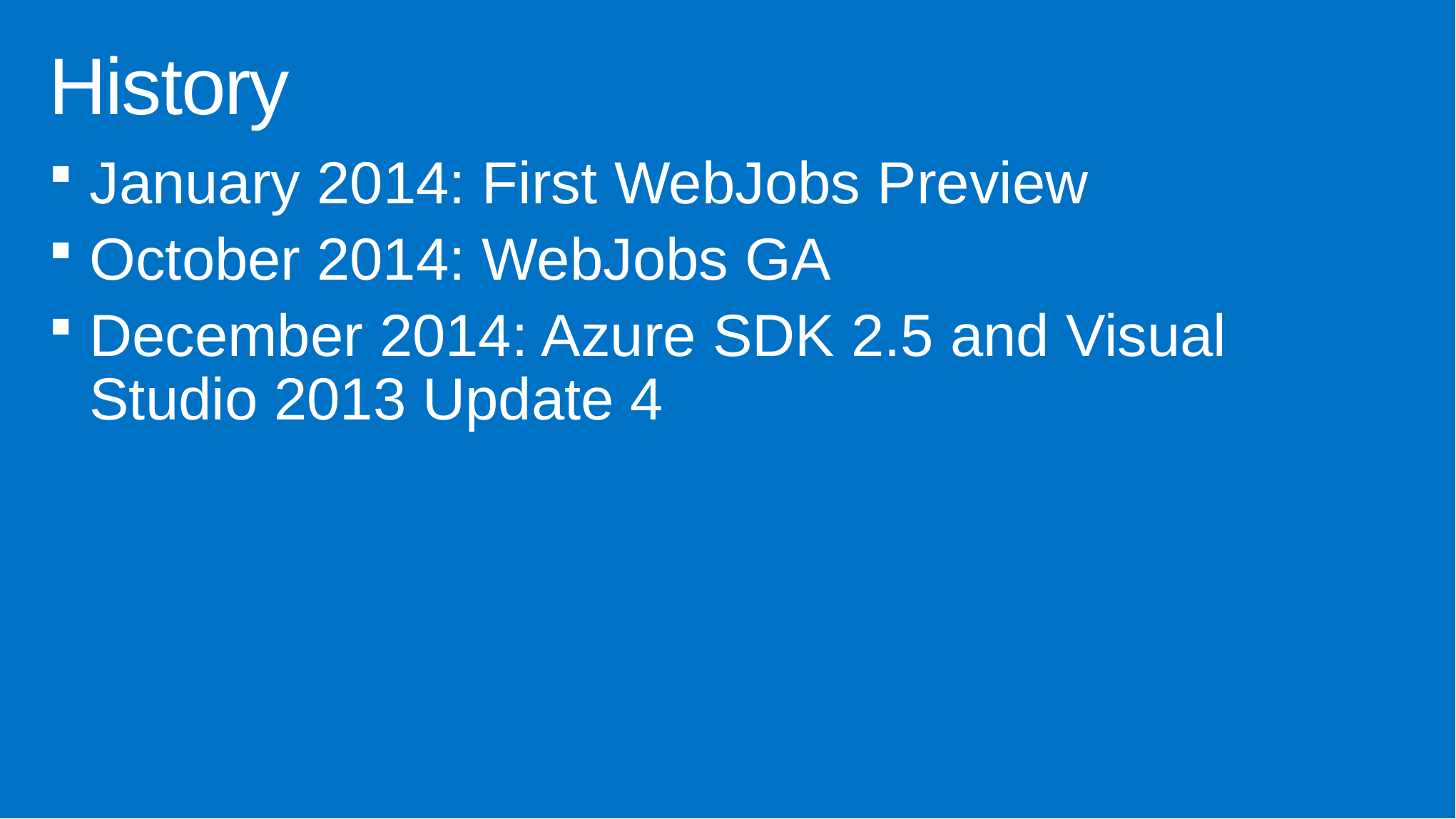

# History
January 2014: First WebJobs Preview
October 2014: WebJobs GA
December 2014: Azure SDK 2.5 and Visual Studio 2013 Update 4